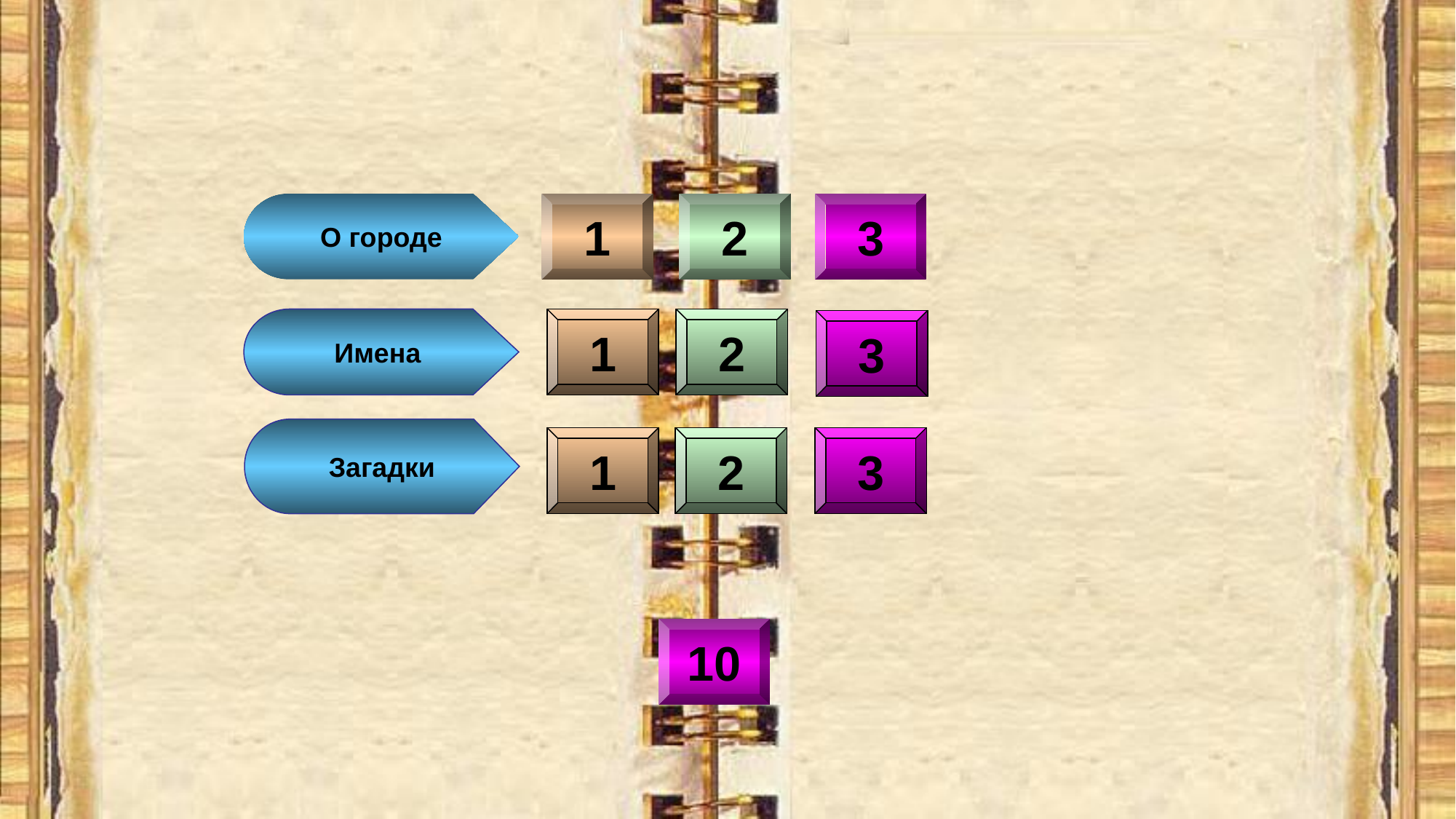

О городе
2
3
1
Имена
2
1
3
Загадки
1
3
2
10